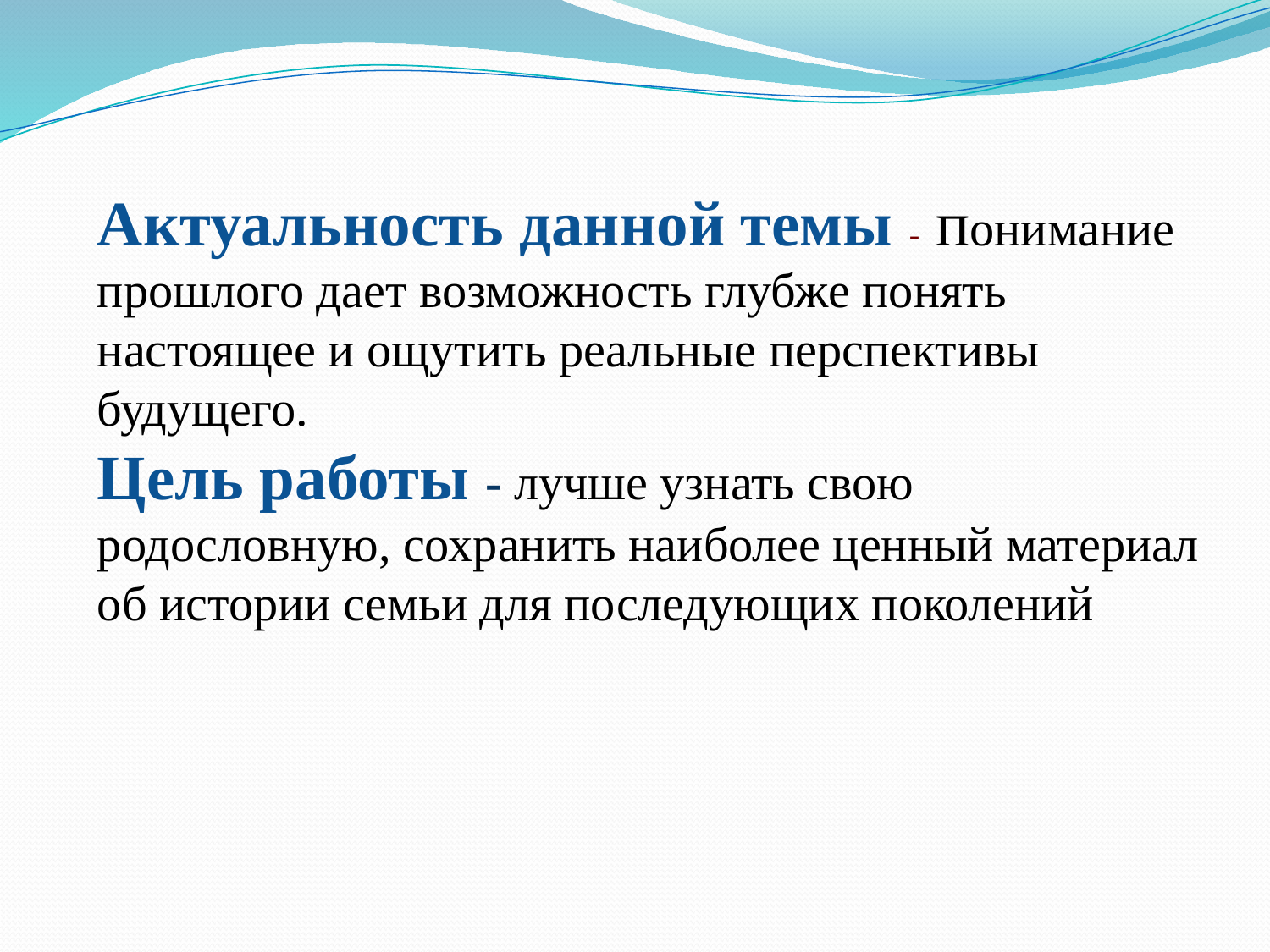

Актуальность данной темы - понимание прошлого дает возможность глубже понять настоящее и ощутить реальные перспективы будущего.
Цель работы - лучше узнать свою родословную, сохранить наиболее ценный материал об истории семьи для последующих поколений